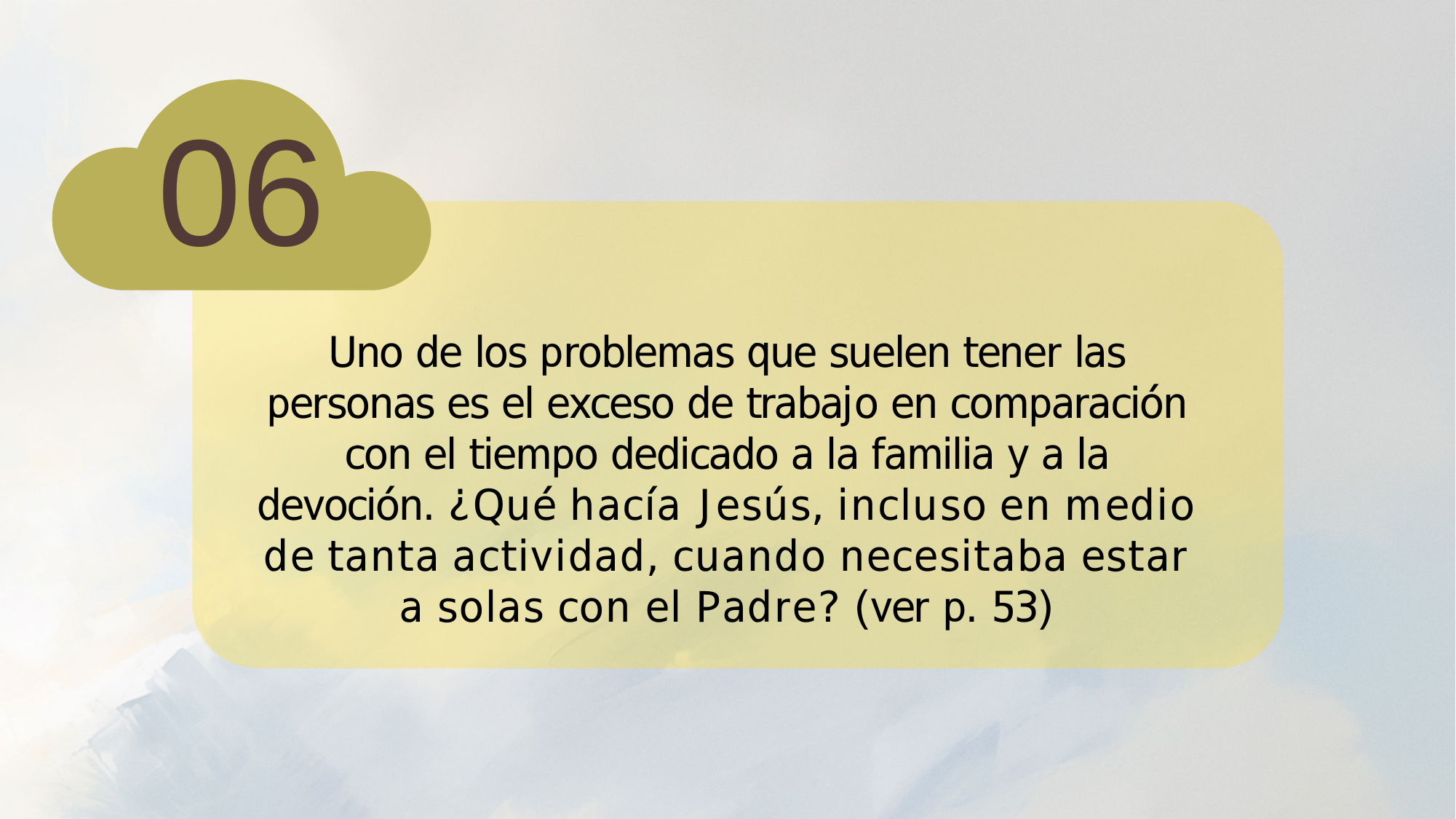

06

Uno de los problemas que suelen tener las personas es el exceso de trabajo en comparación con el tiempo dedicado a la familia y a la devoción. ¿Qué hacía Jesús, incluso en medio de tanta actividad, cuando necesitaba estar a solas con el Padre? (ver p. 53)